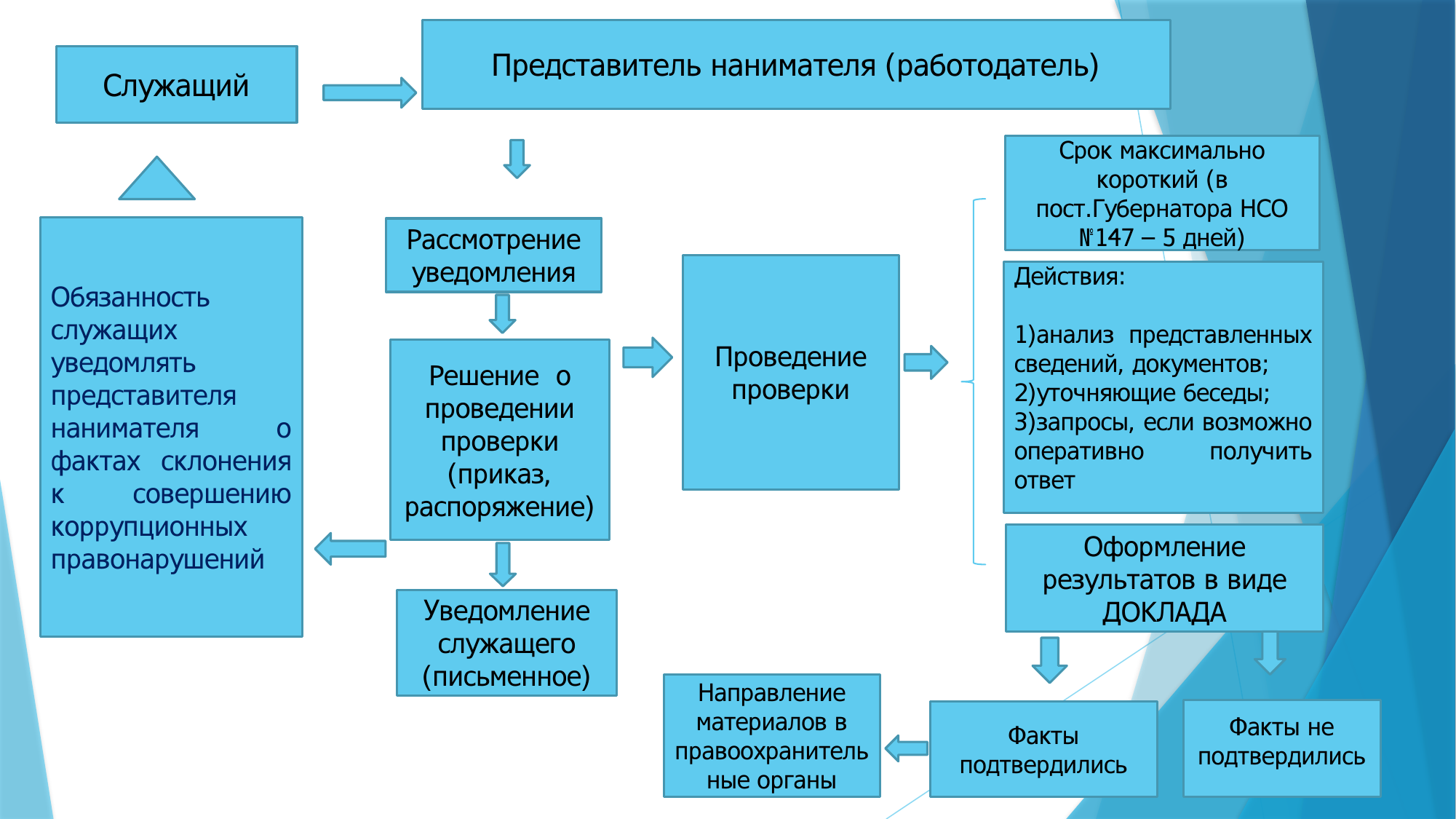

Представитель нанимателя (работодатель)
Служащий

Срок максимально короткий (в пост.Губернатора НСО №147 – 5 дней)

Обязанность служащих уведомлять представителя нанимателя о фактах склонения к совершению коррупционных правонарушений
Рассмотрение уведомления
Проведение проверки

Действия:

1)анализ представленных сведений, документов;
2)уточняющие беседы;
3)запросы, если возможно оперативно получить ответ

Решение  о проведении проверки (приказ, распоряжение)

Оформление результатов в виде ДОКЛАДА

Уведомление служащего (письменное)

Направление материалов в правоохранительные органы
Факты не подтвердились

Факты подтвердились